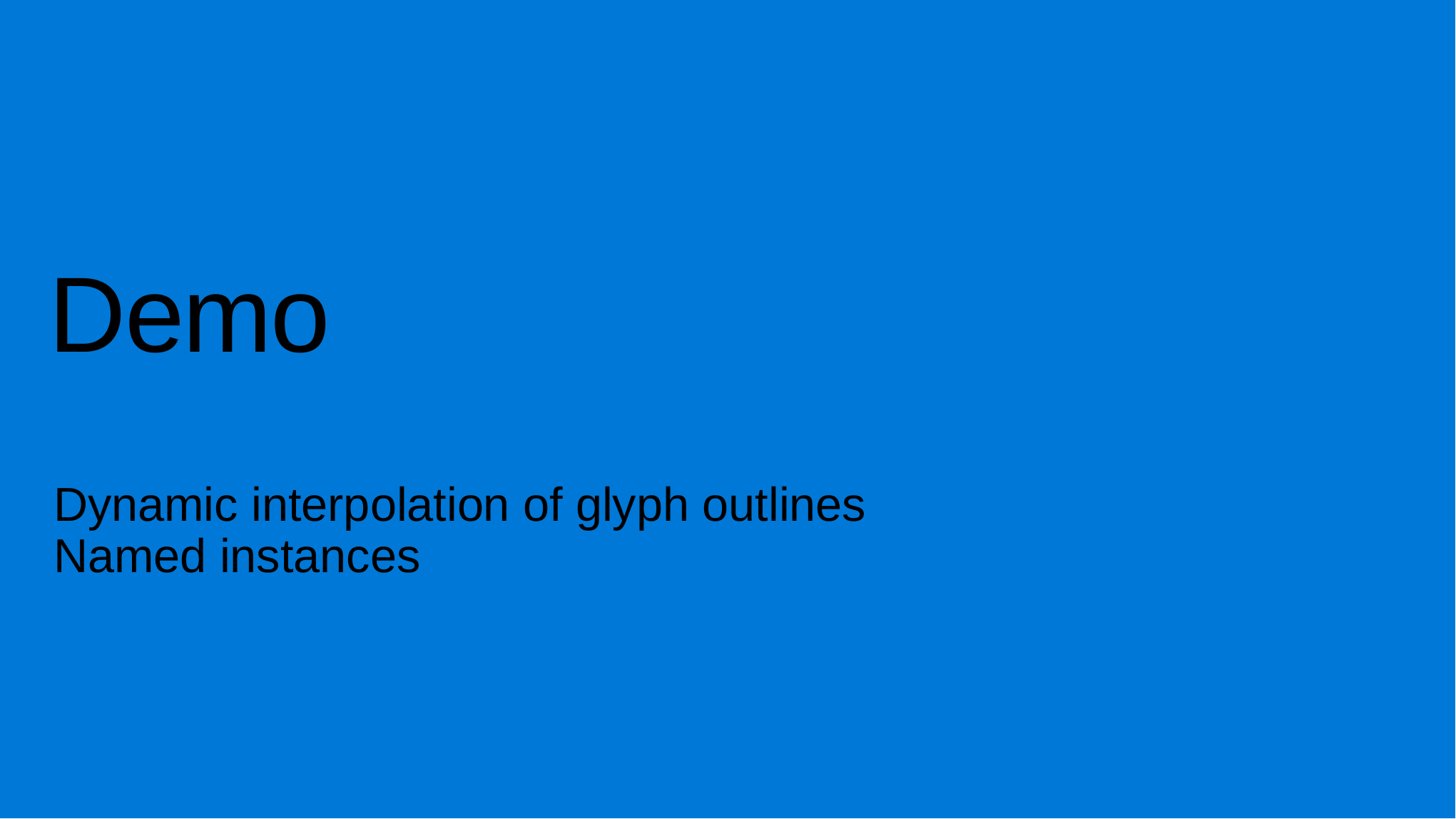

# Demo
Dynamic interpolation of glyph outlines
Named instances